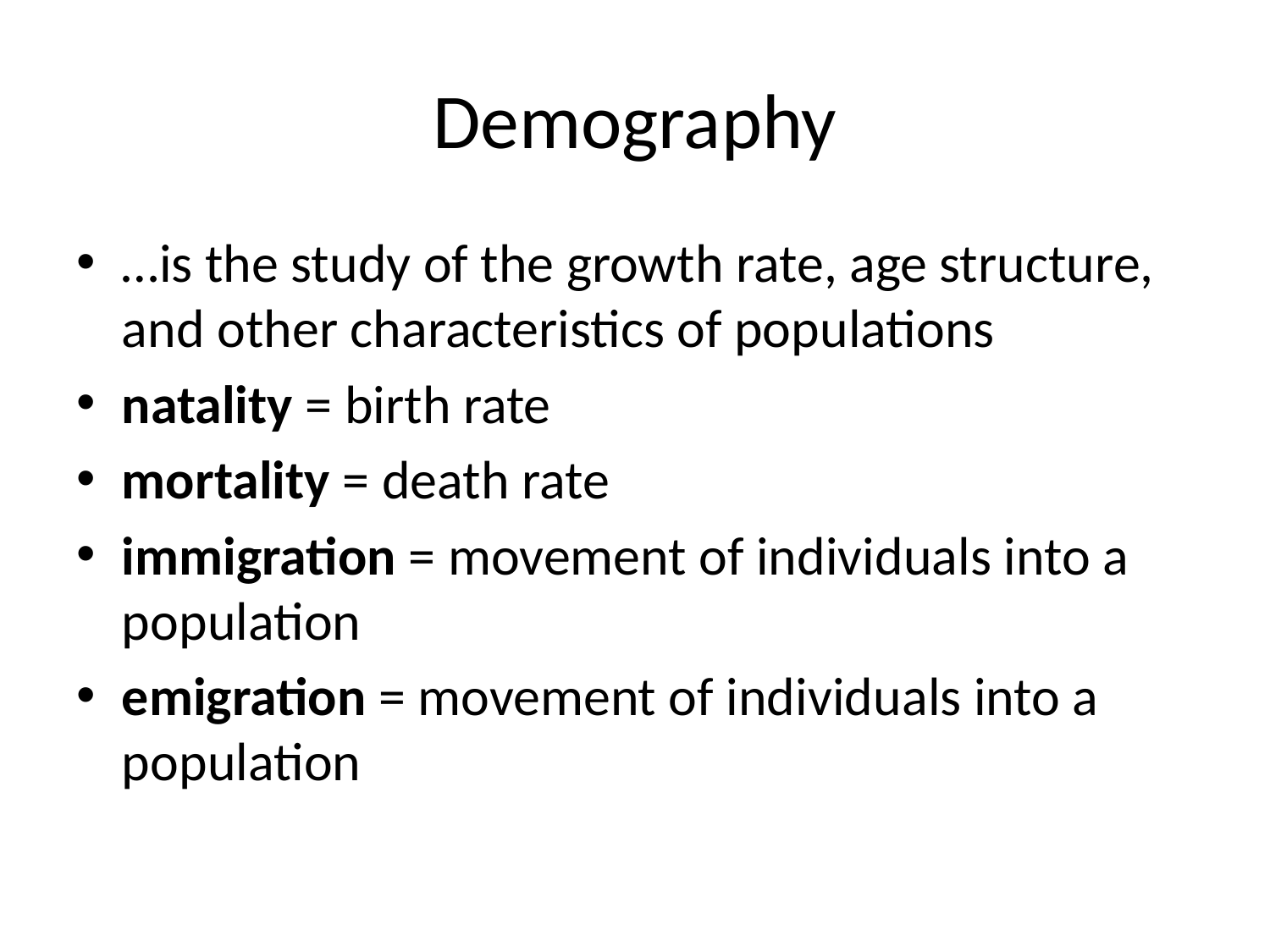

# Demography
…is the study of the growth rate, age structure, and other characteristics of populations
natality = birth rate
mortality = death rate
immigration = movement of individuals into a population
emigration = movement of individuals into a population